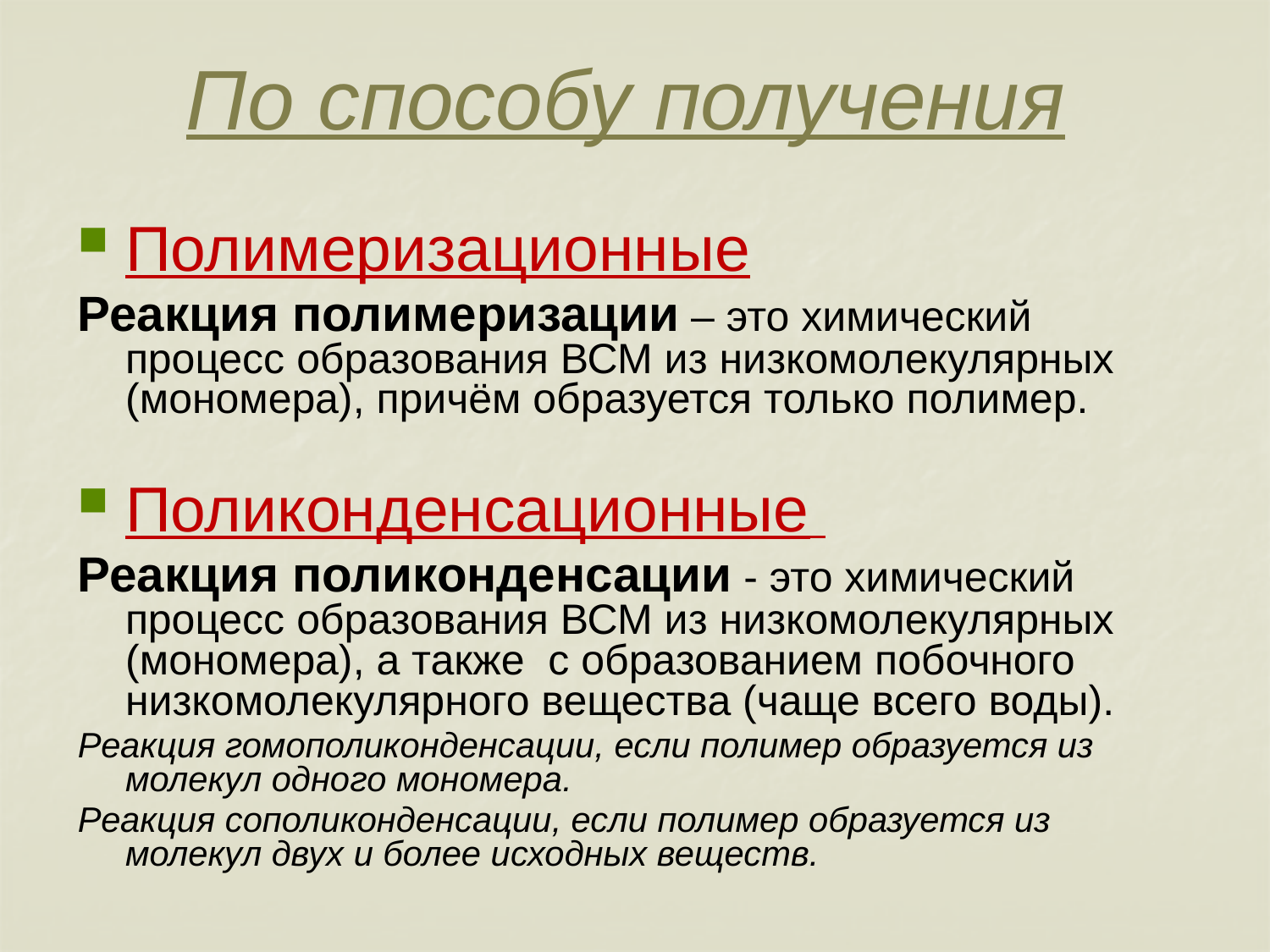

# По способу получения
Полимеризационные
Реакция полимеризации – это химический процесс образования ВСМ из низкомолекулярных (мономера), причём образуется только полимер.

Поликонденсационные
Реакция поликонденсации - это химический процесс образования ВСМ из низкомолекулярных (мономера), а также  с образованием побочного низкомолекулярного вещества (чаще всего воды).
Реакция гомополиконденсации, если полимер образуется из молекул одного мономера.
Реакция сополиконденсации, если полимер образуется из молекул двух и более исходных веществ.